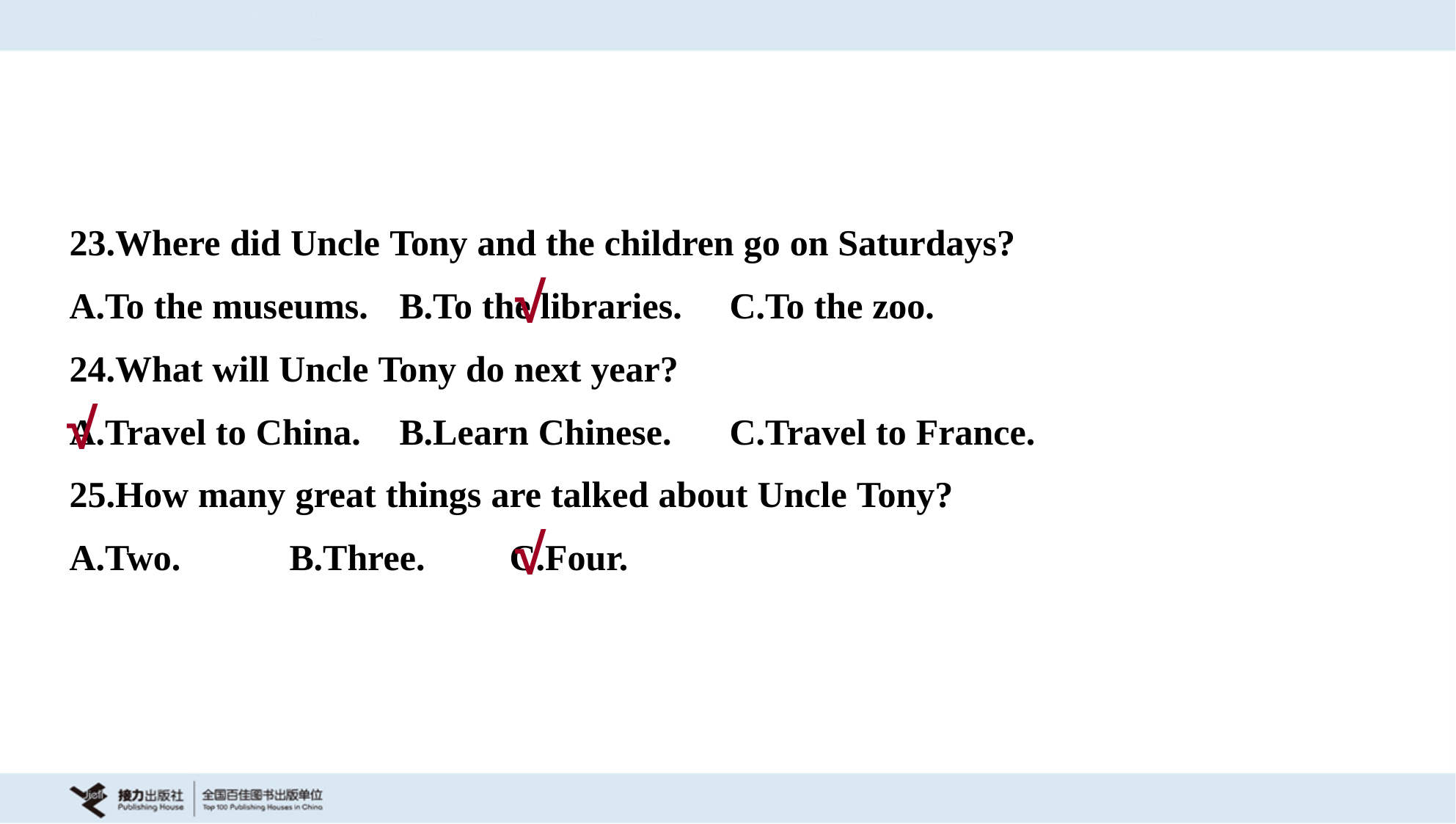

23.Where did Uncle Tony and the children go on Saturdays?
A.To the museums.	B.To the libraries.	C.To the zoo.
√
24.What will Uncle Tony do next year?
A.Travel to China.	B.Learn Chinese.	C.Travel to France.
√
25.How many great things are talked about Uncle Tony?
A.Two.	B.Three.	C.Four.
√